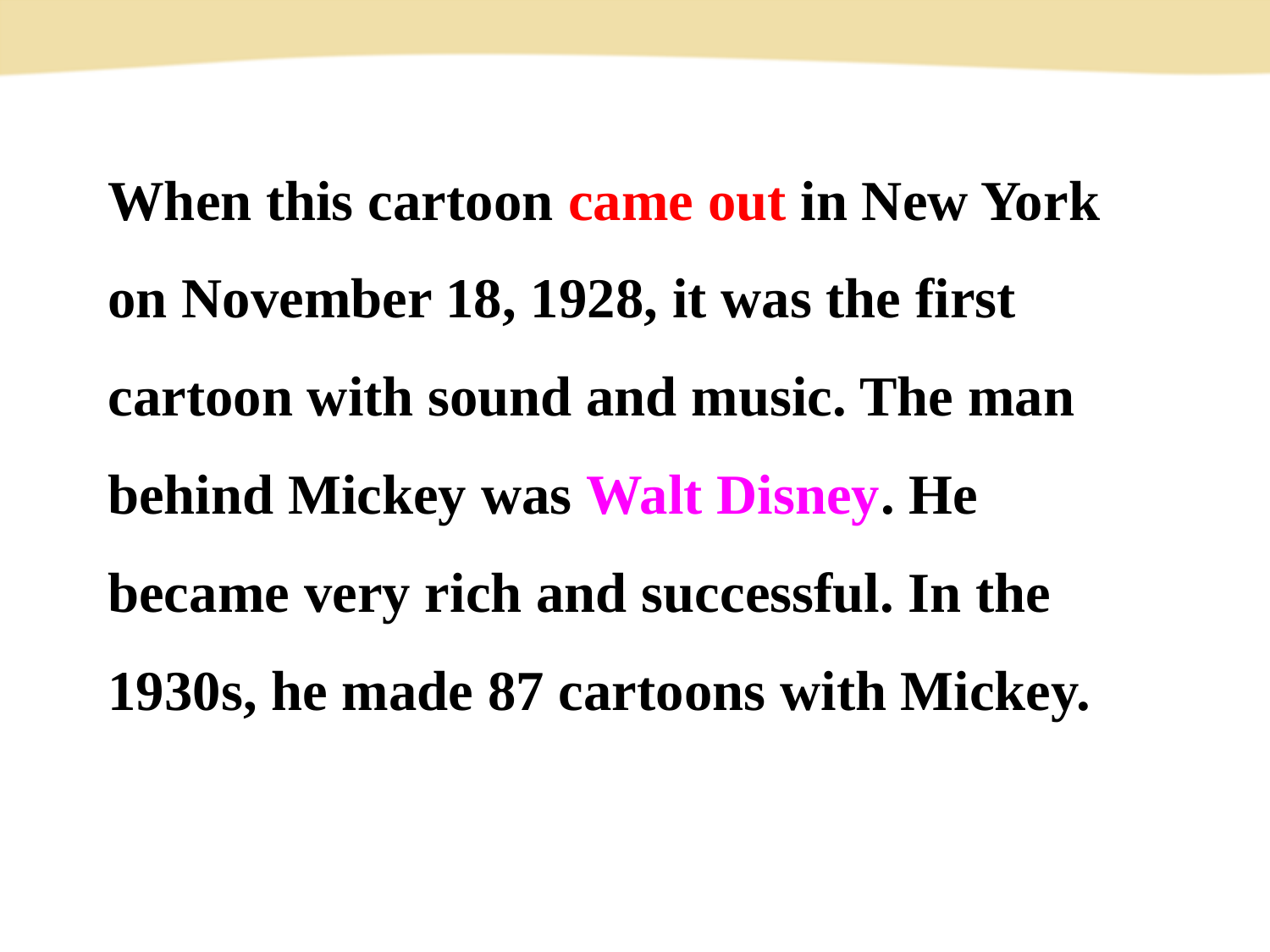

When this cartoon came out in New York on November 18, 1928, it was the first cartoon with sound and music. The man behind Mickey was Walt Disney. He became very rich and successful. In the 1930s, he made 87 cartoons with Mickey.